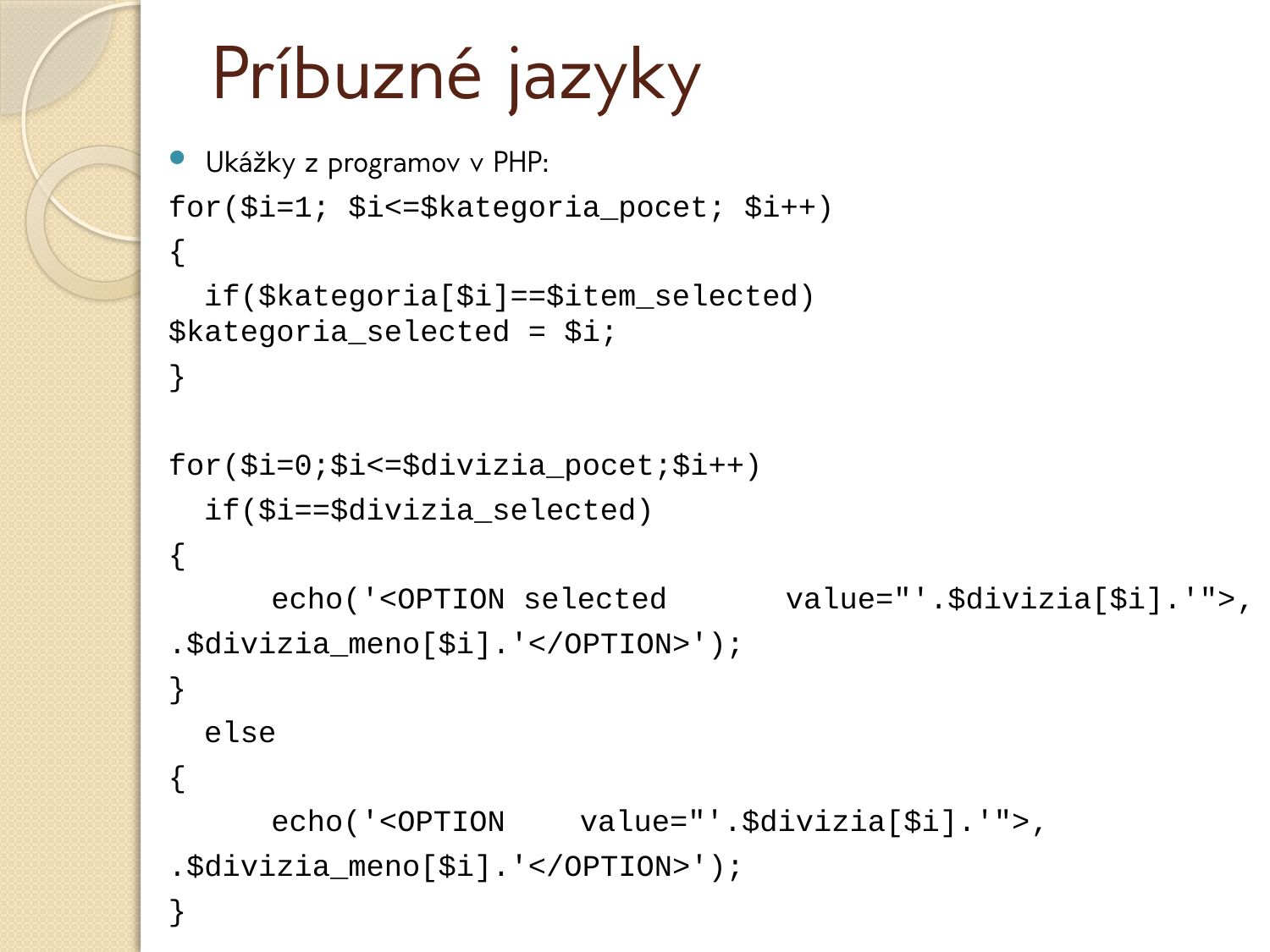

# Príbuzné jazyky
Ukážky z programov v PHP:
for($i=1; $i<=$kategoria_pocet; $i++)
{
  if($kategoria[$i]==$item_selected)     	$kategoria_selected = $i;
}

for($i=0;$i<=$divizia_pocet;$i++)
  if($i==$divizia_selected)
	{
    	echo('<OPTION selected 	value="'.$divizia[$i].'">‚
	.$divizia_meno[$i].'</OPTION>');
	}
  else
	{
    	echo('<OPTION 	value="'.$divizia[$i].'">‚
	.$divizia_meno[$i].'</OPTION>');
	}